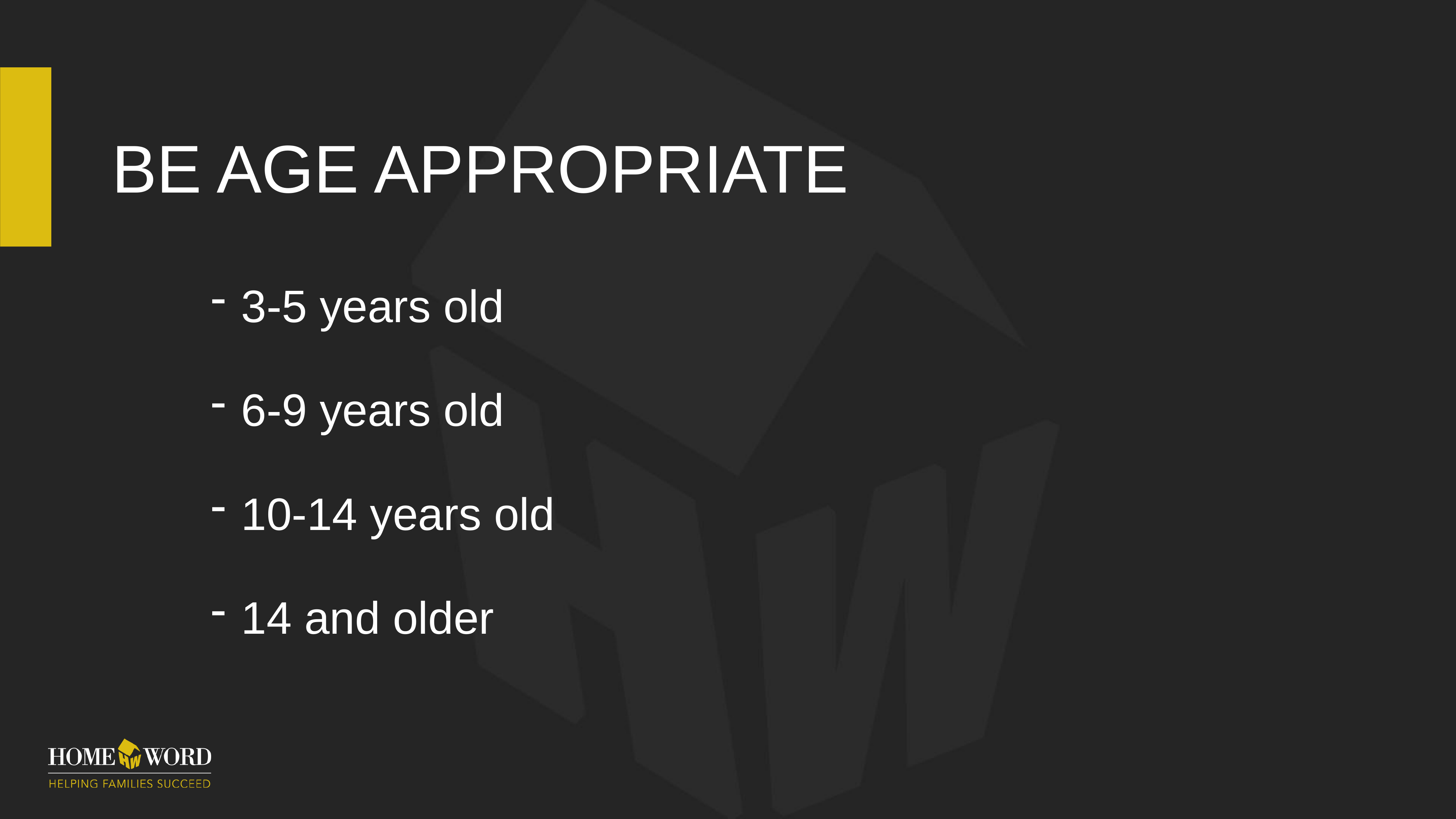

# Be Age Appropriate
3-5 years old
6-9 years old
10-14 years old
14 and older